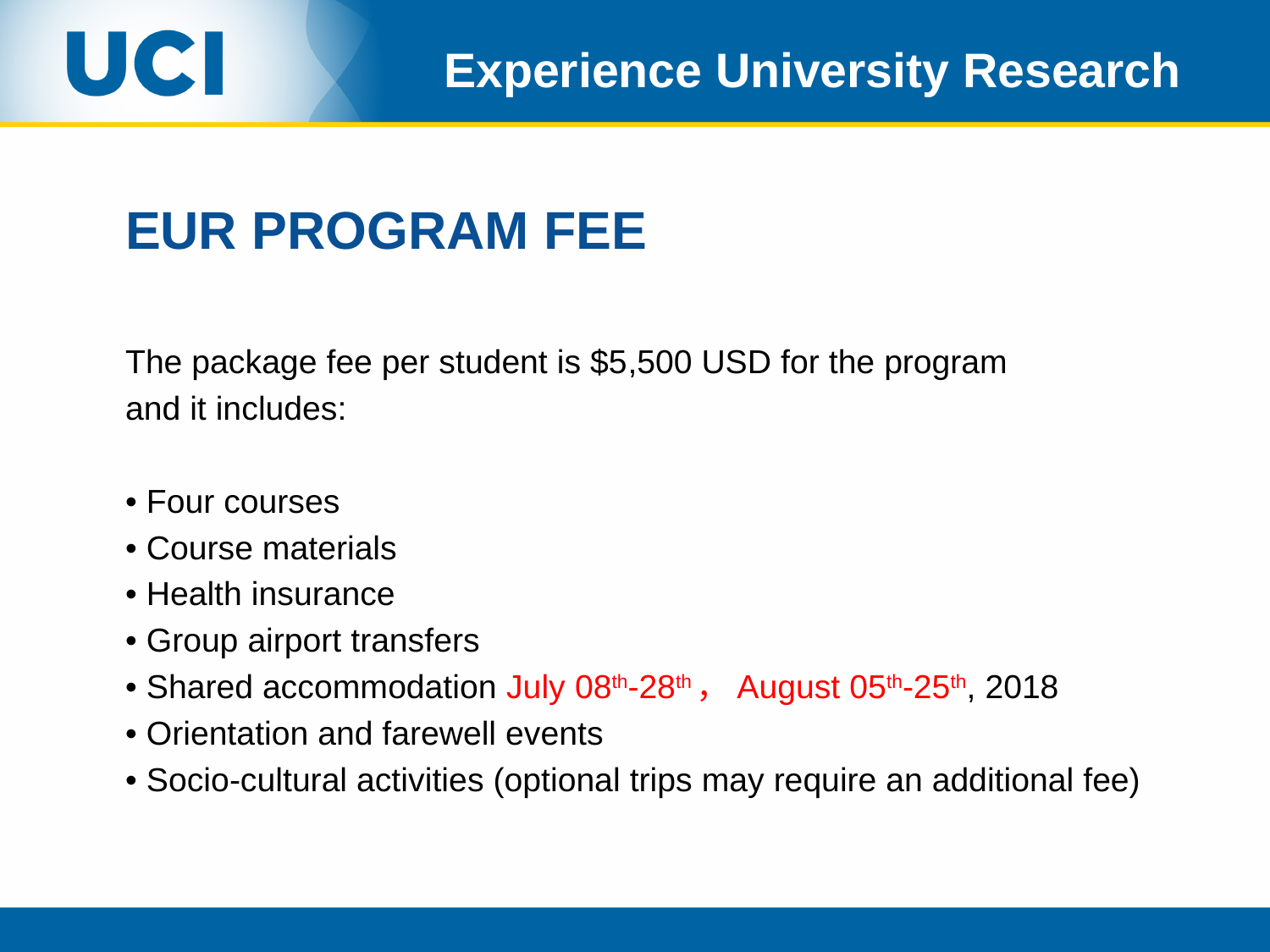

# Experience University Research
EUR PROGRAM FEE

The package fee per student is $5,500 USD for the program
and it includes:

• Four courses
• Course materials
• Health insurance
• Group airport transfers
• Shared accommodation July 08th-28th，August 05th-25th, 2018
• Orientation and farewell events
• Socio-cultural activities (optional trips may require an additional fee)